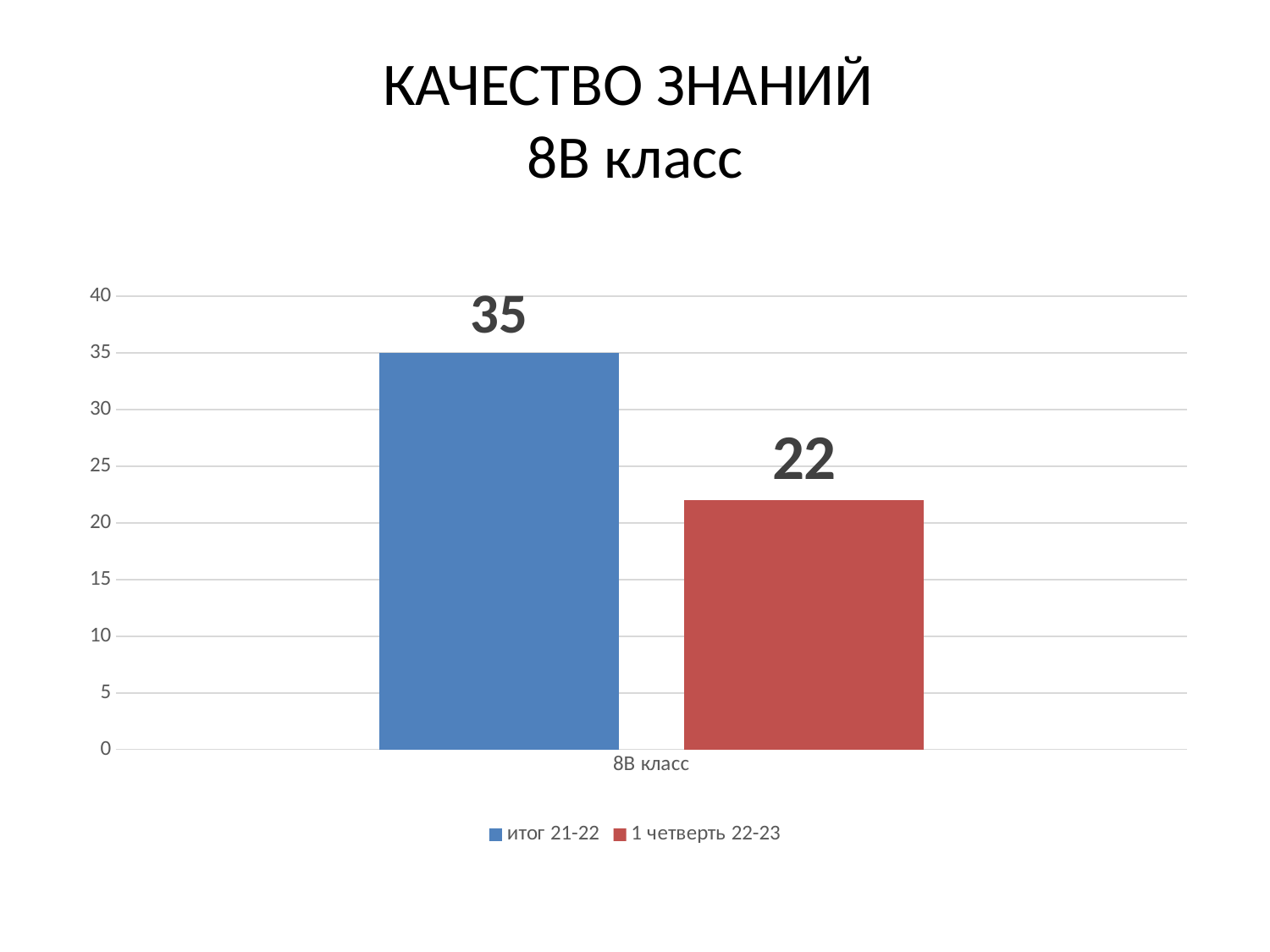

# КАЧЕСТВО ЗНАНИЙ 8В класс

### Chart

| Category | итог 21-22 | 1 четверть 22-23 |
|---|---|---|
| 8В класс | 35.0 | 22.0 |